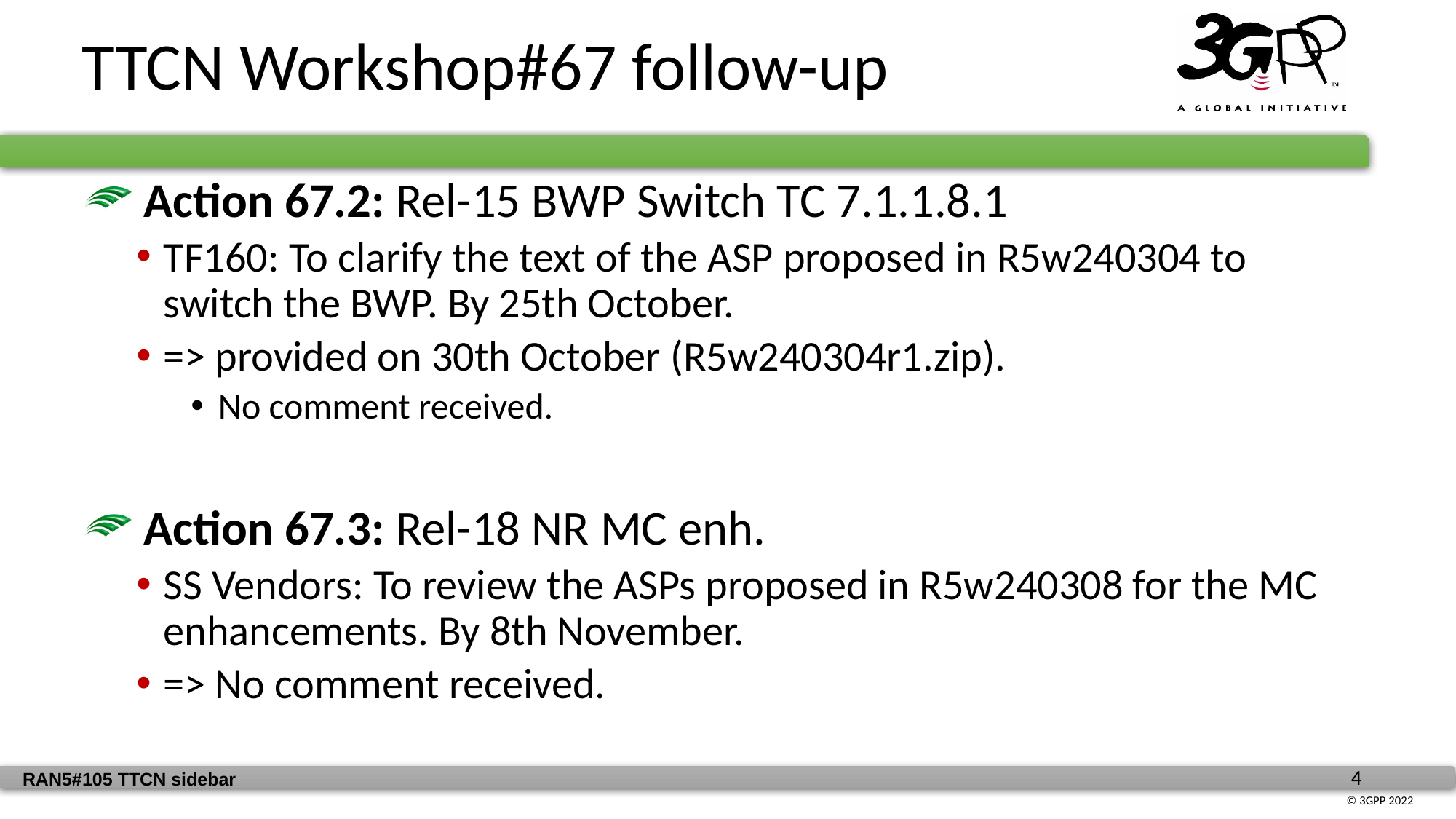

TTCN Workshop#67 follow-up
 Action 67.2: Rel-15 BWP Switch TC 7.1.1.8.1
TF160: To clarify the text of the ASP proposed in R5w240304 to switch the BWP. By 25th October.
=> provided on 30th October (R5w240304r1.zip).
No comment received.

 Action 67.3: Rel-18 NR MC enh.
SS Vendors: To review the ASPs proposed in R5w240308 for the MC enhancements. By 8th November.
=> No comment received.